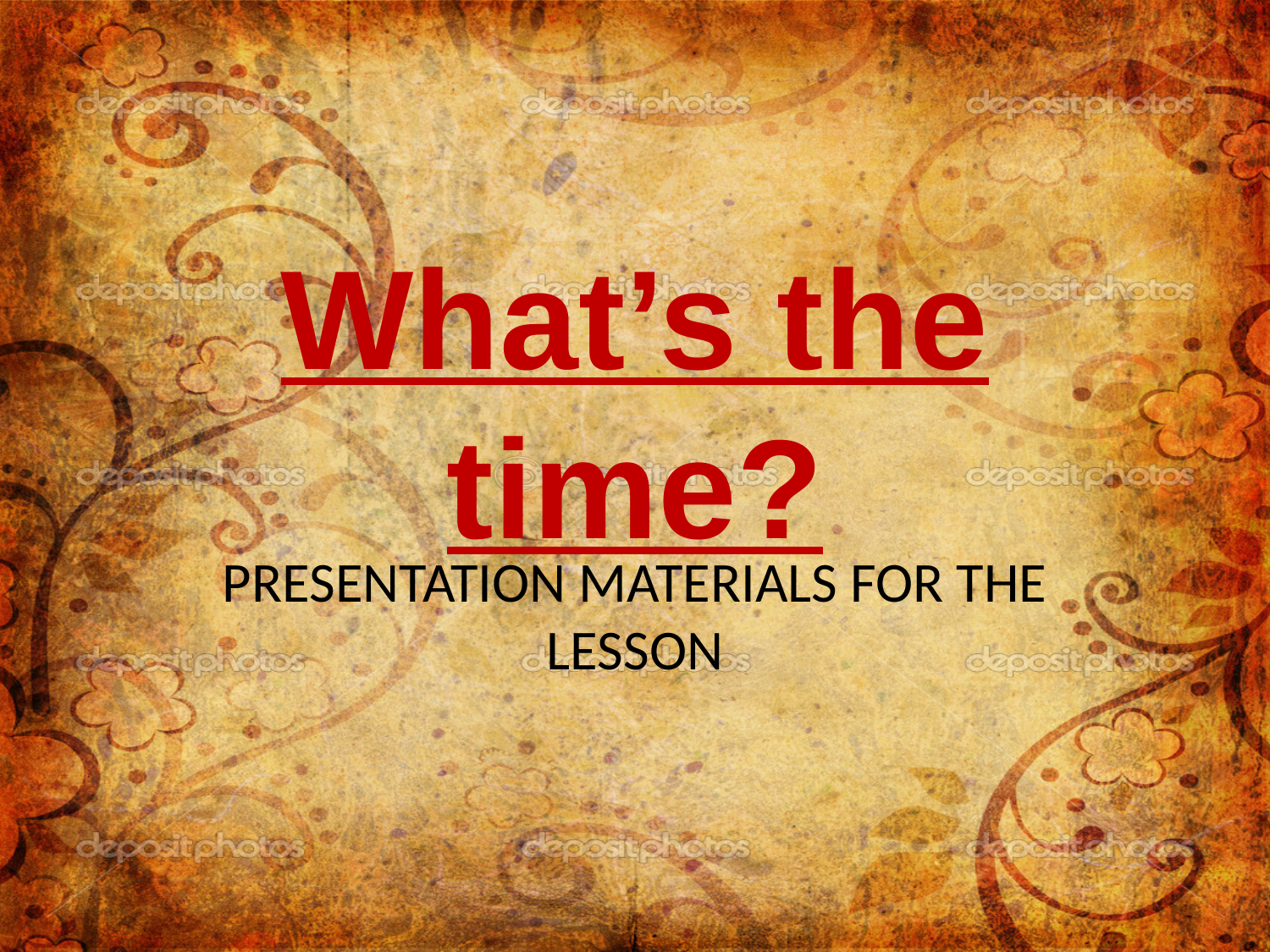

# What’s the time?
PRESENTATION MATERIALS FOR THE LESSON